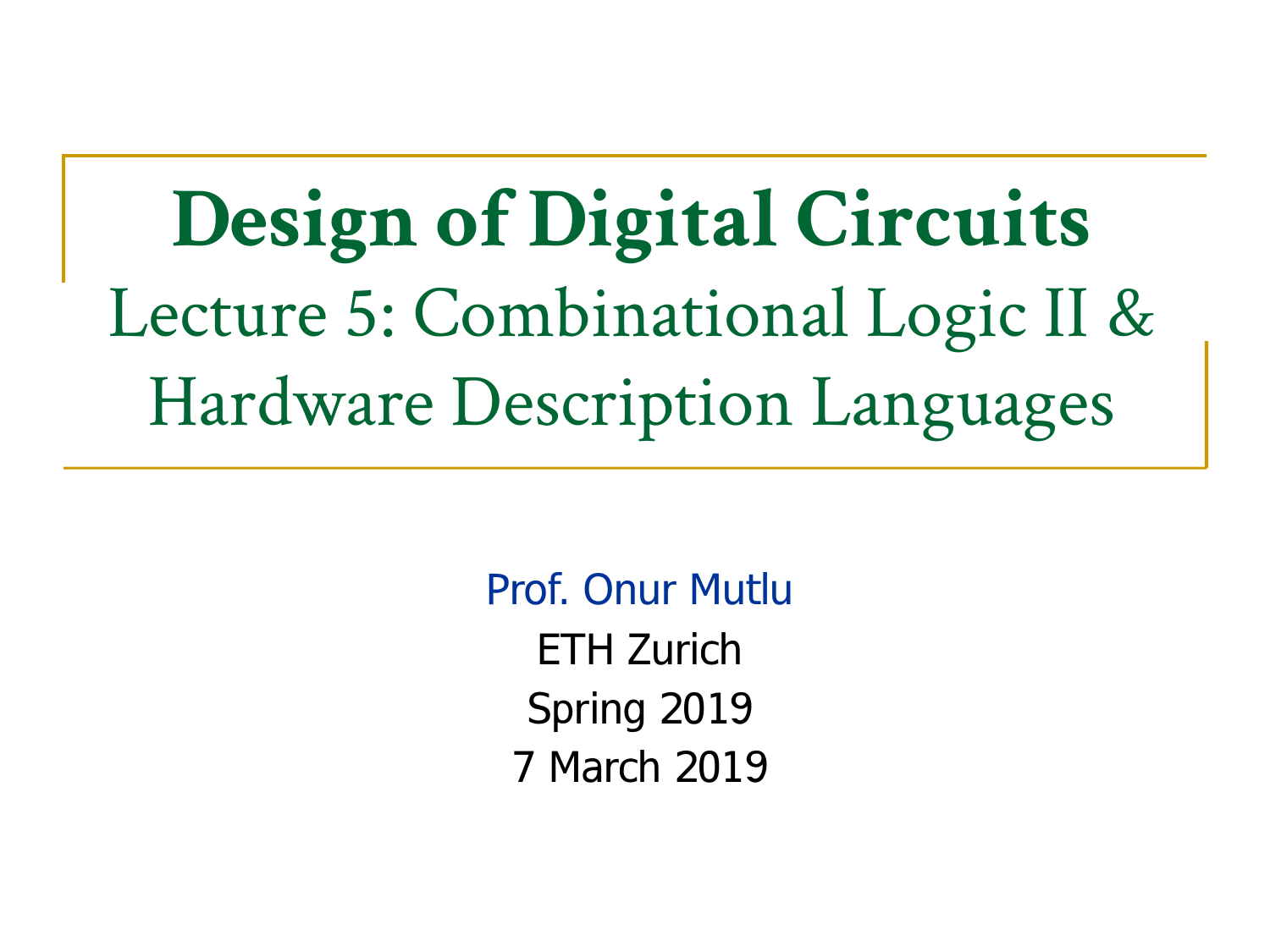

# Design of Digital Circuits Lecture 5: Combinational Logic II & Hardware Description Languages

Prof. Onur Mutlu
ETH Zurich
Spring 2019
7 March 2019